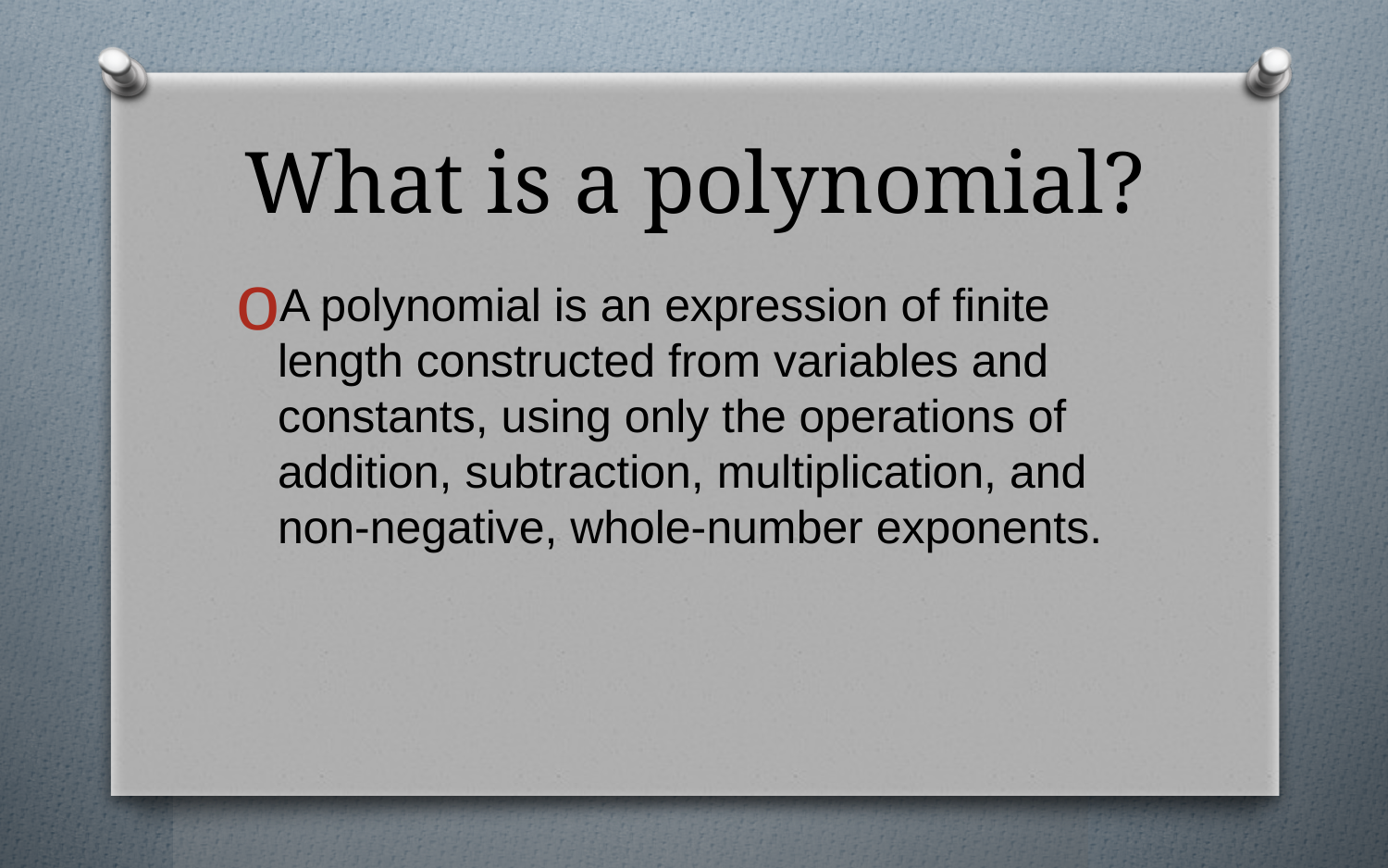

# What is a polynomial?
A polynomial is an expression of finite length constructed from variables and constants, using only the operations of addition, subtraction, multiplication, and non-negative, whole-number exponents.